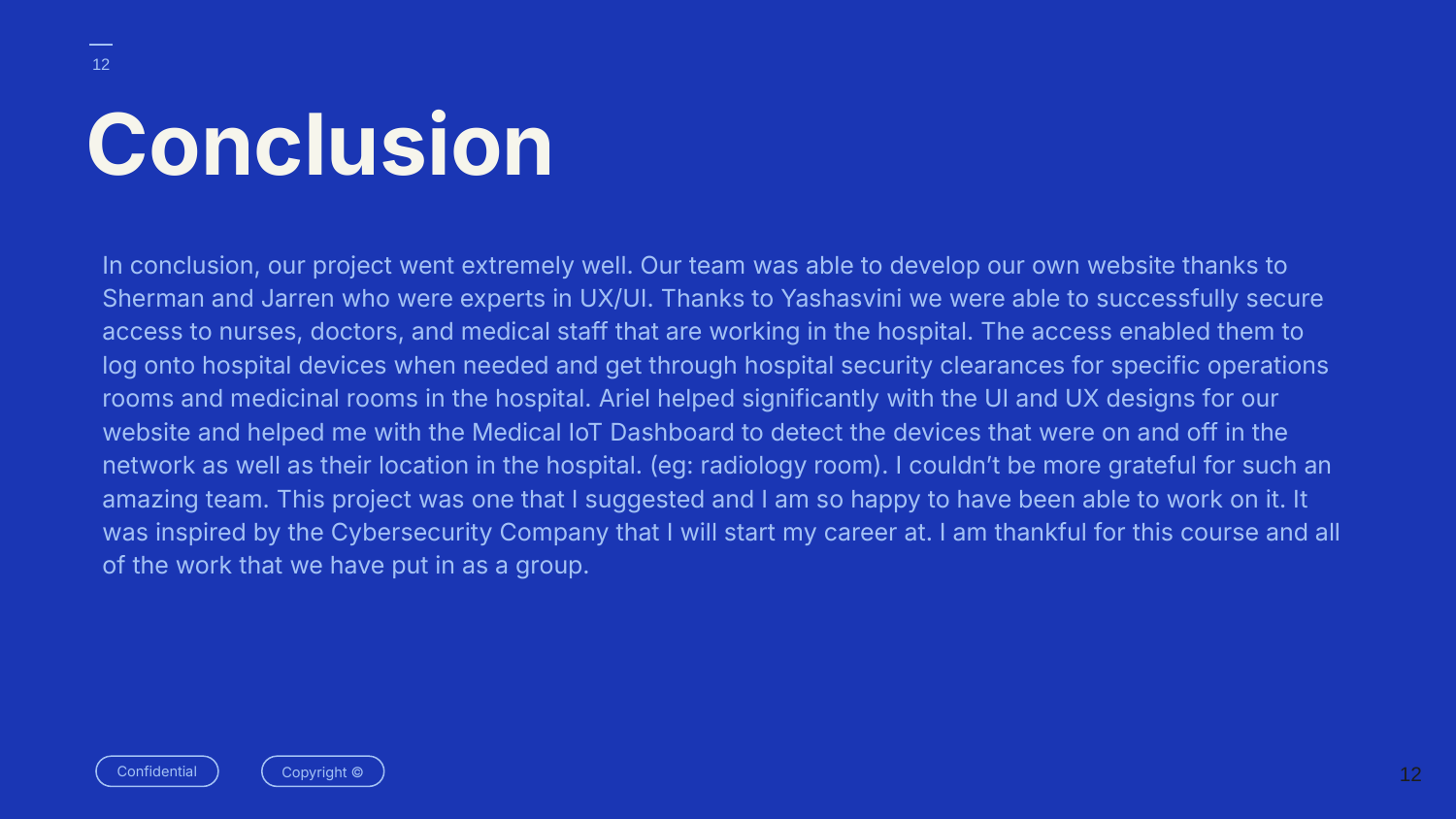

12
# Conclusion
In conclusion, our project went extremely well. Our team was able to develop our own website thanks to Sherman and Jarren who were experts in UX/UI. Thanks to Yashasvini we were able to successfully secure access to nurses, doctors, and medical staff that are working in the hospital. The access enabled them to log onto hospital devices when needed and get through hospital security clearances for specific operations rooms and medicinal rooms in the hospital. Ariel helped significantly with the UI and UX designs for our website and helped me with the Medical IoT Dashboard to detect the devices that were on and off in the network as well as their location in the hospital. (eg: radiology room). I couldn’t be more grateful for such an amazing team. This project was one that I suggested and I am so happy to have been able to work on it. It was inspired by the Cybersecurity Company that I will start my career at. I am thankful for this course and all of the work that we have put in as a group.
12